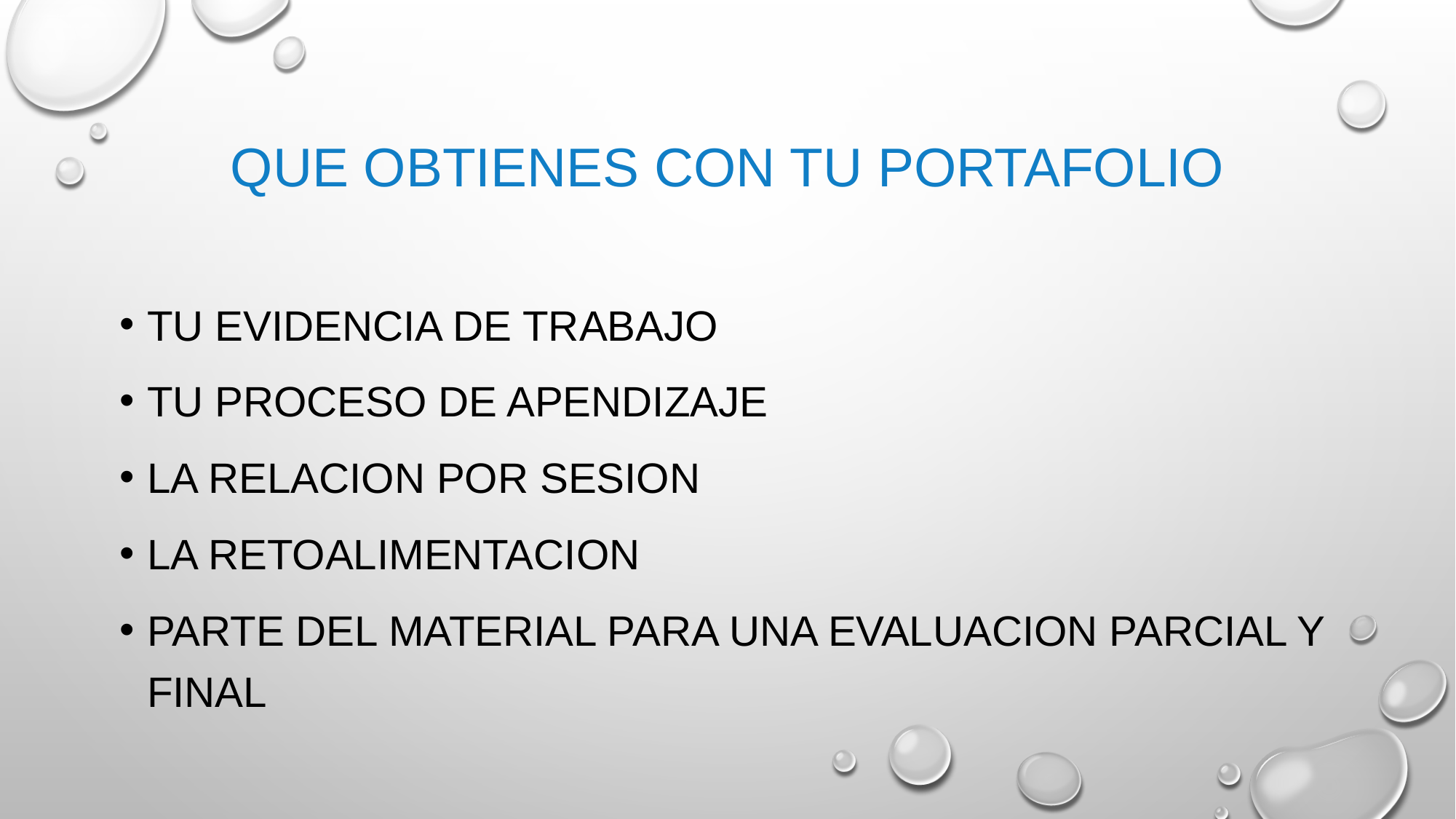

# QUE OBTIENES CON TU PORTAFOLIO
TU EVIDENCIA DE TRABAJO
TU PROCESO DE APENDIZAJE
LA RELACION POR SESION
LA RETOALIMENTACION
PARTE DEL MATERIAL PARA UNA EVALUACION PARCIAL Y FINAL

NOTA:TU PORTAFOLIO QUEDA ARCHIVADO COMO EVIDENCIA